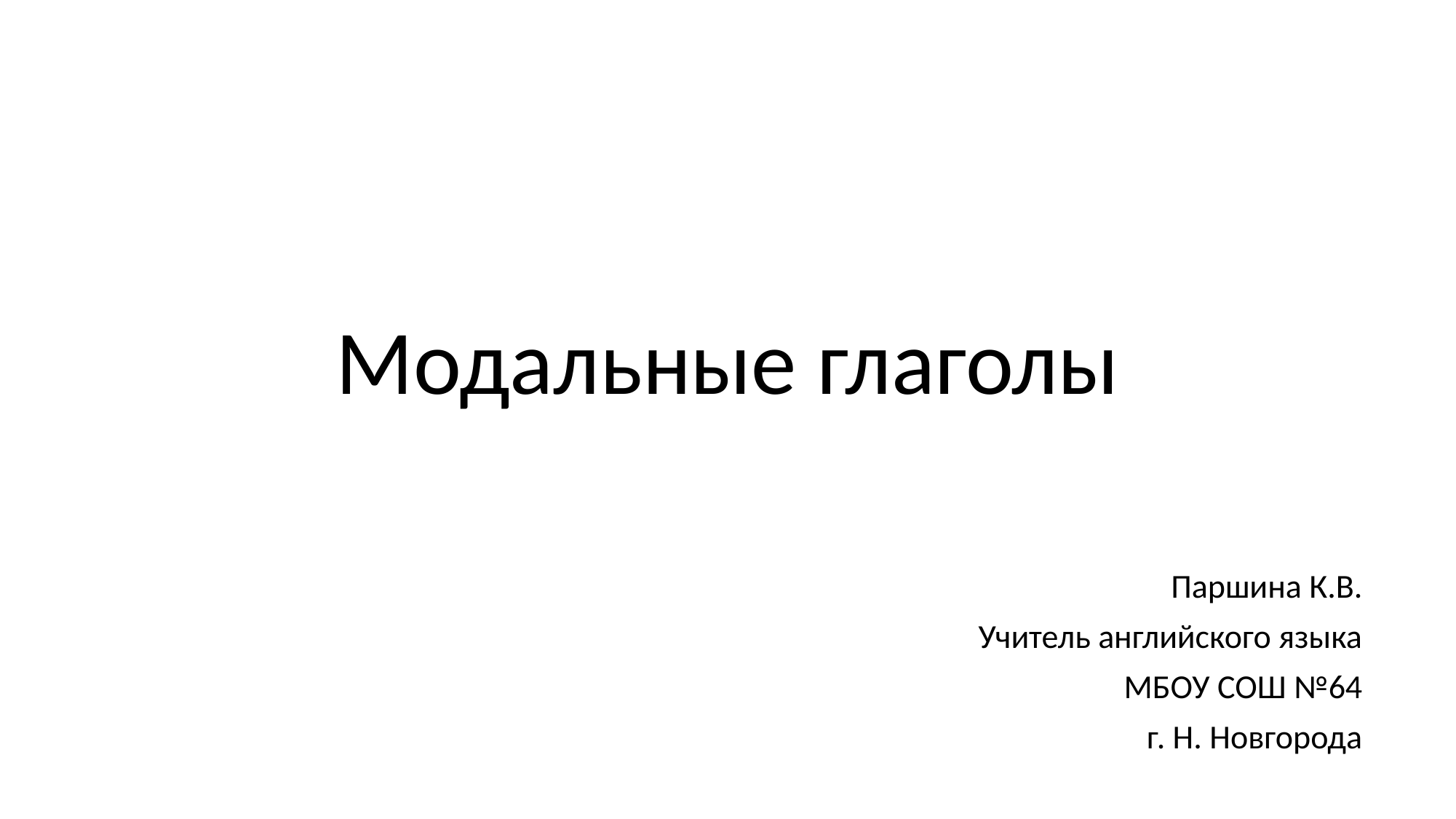

# Модальные глаголы
Паршина К.В.
Учитель английского языка
МБОУ СОШ №64
г. Н. Новгорода